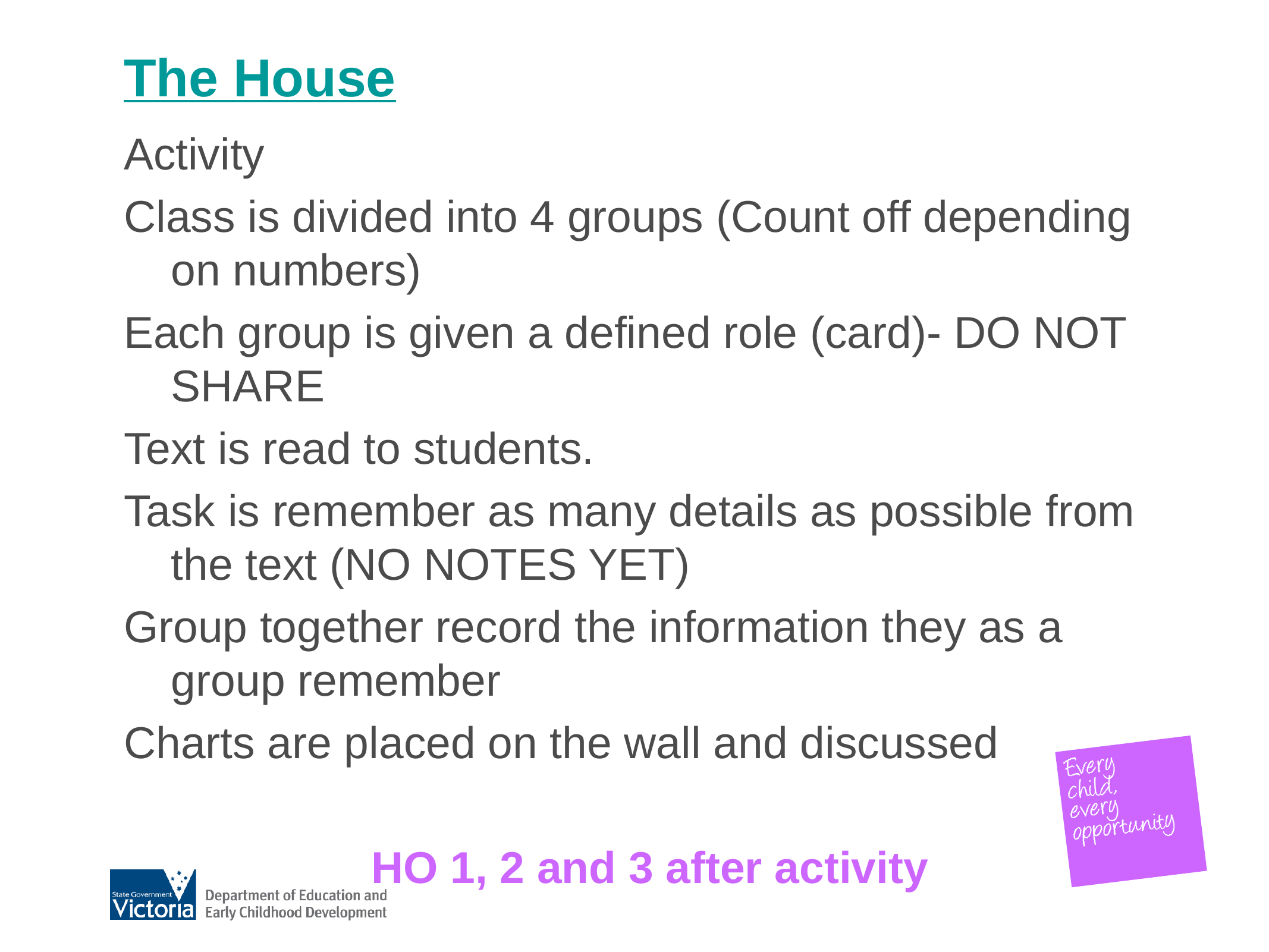

# The House
Activity
Class is divided into 4 groups (Count off depending on numbers)
Each group is given a defined role (card)- DO NOT SHARE
Text is read to students.
Task is remember as many details as possible from the text (NO NOTES YET)
Group together record the information they as a group remember
Charts are placed on the wall and discussed

HO 1, 2 and 3 after activity